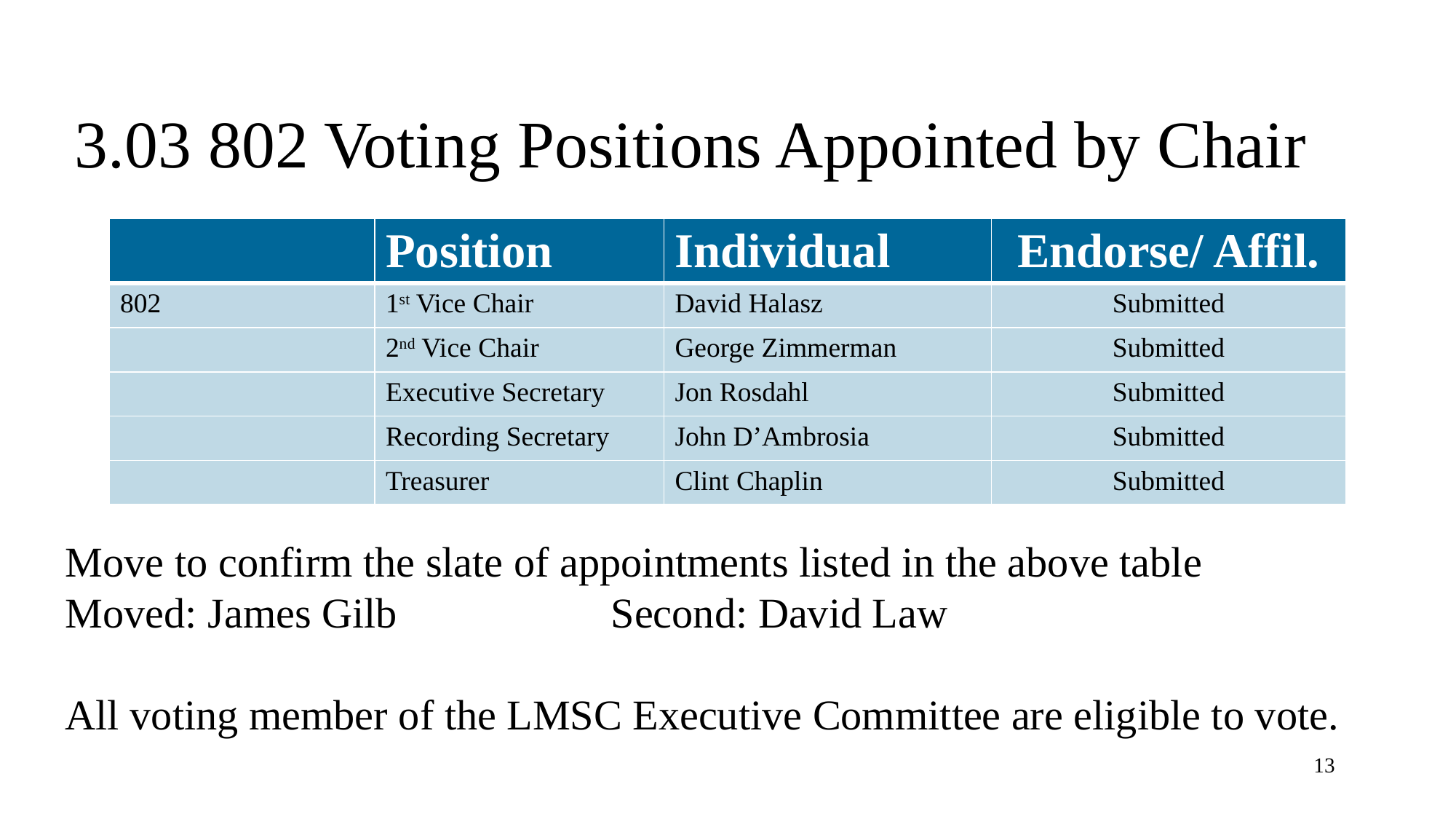

# 3.03 802 Voting Positions Appointed by Chair
|  | Position | Individual | Endorse/ Affil. |
| --- | --- | --- | --- |
| 802 | 1st Vice Chair | David Halasz | Submitted |
|  | 2nd Vice Chair | George Zimmerman | Submitted |
|  | Executive Secretary | Jon Rosdahl | Submitted |
|  | Recording Secretary | John D’Ambrosia | Submitted |
|  | Treasurer | Clint Chaplin | Submitted |
Move to confirm the slate of appointments listed in the above table
Moved: James Gilb		Second: David Law

All voting member of the LMSC Executive Committee are eligible to vote.
13